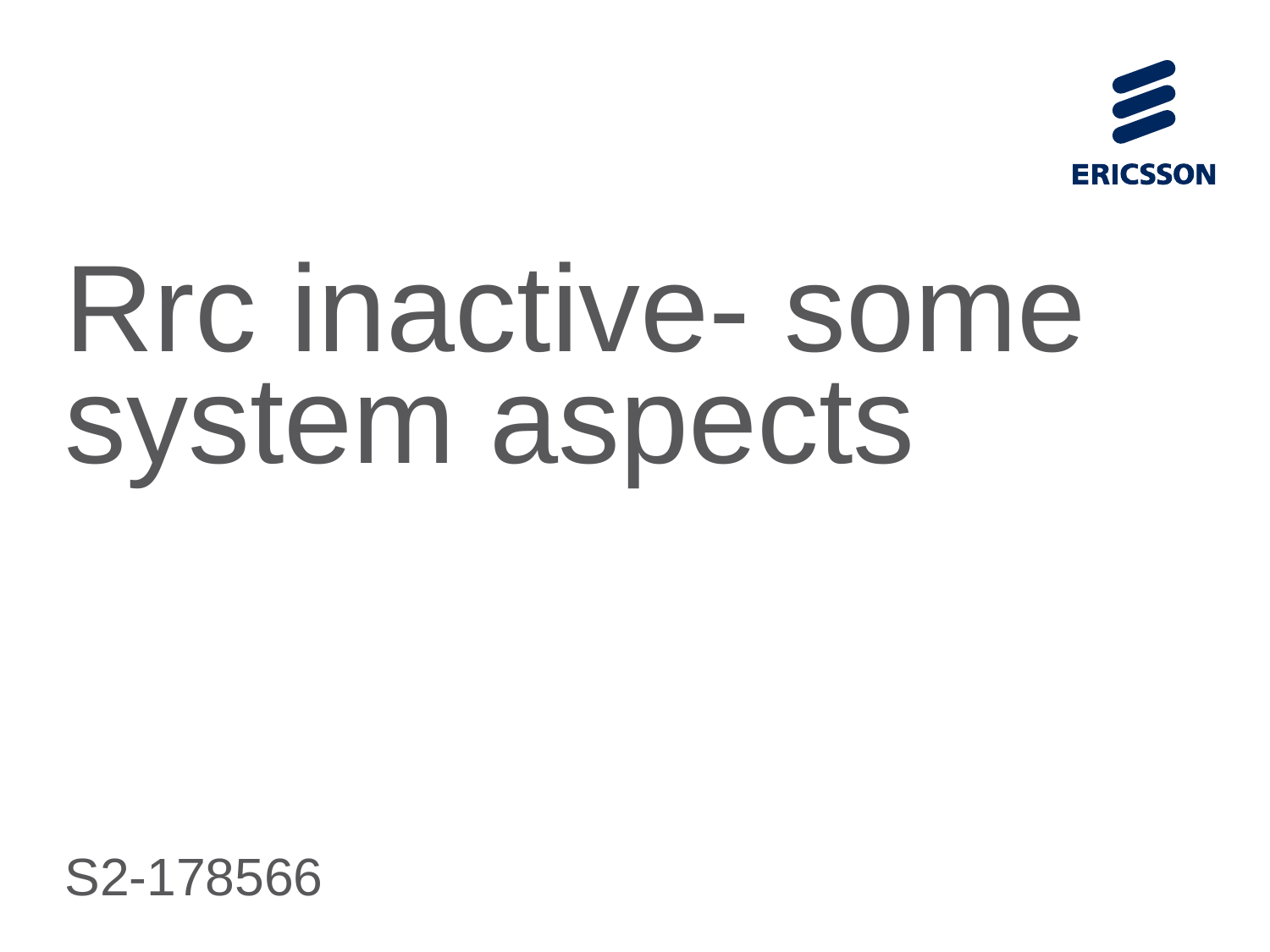

# Rrc inactive- some system aspects
S2-178566